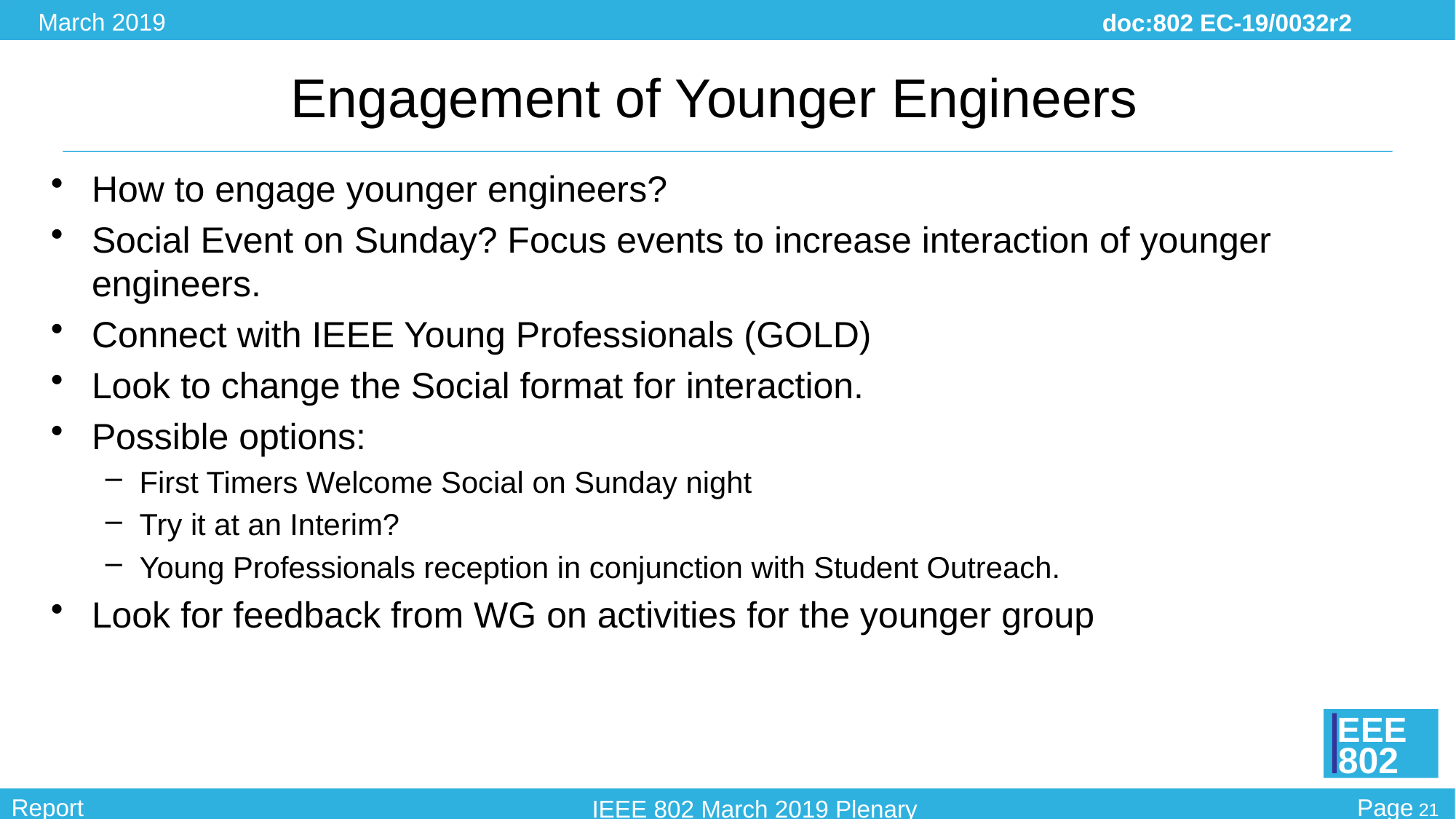

# Engagement of Younger Engineers
How to engage younger engineers?
Social Event on Sunday? Focus events to increase interaction of younger engineers.
Connect with IEEE Young Professionals (GOLD)
Look to change the Social format for interaction.
Possible options:
First Timers Welcome Social on Sunday night
Try it at an Interim?
Young Professionals reception in conjunction with Student Outreach.
Look for feedback from WG on activities for the younger group